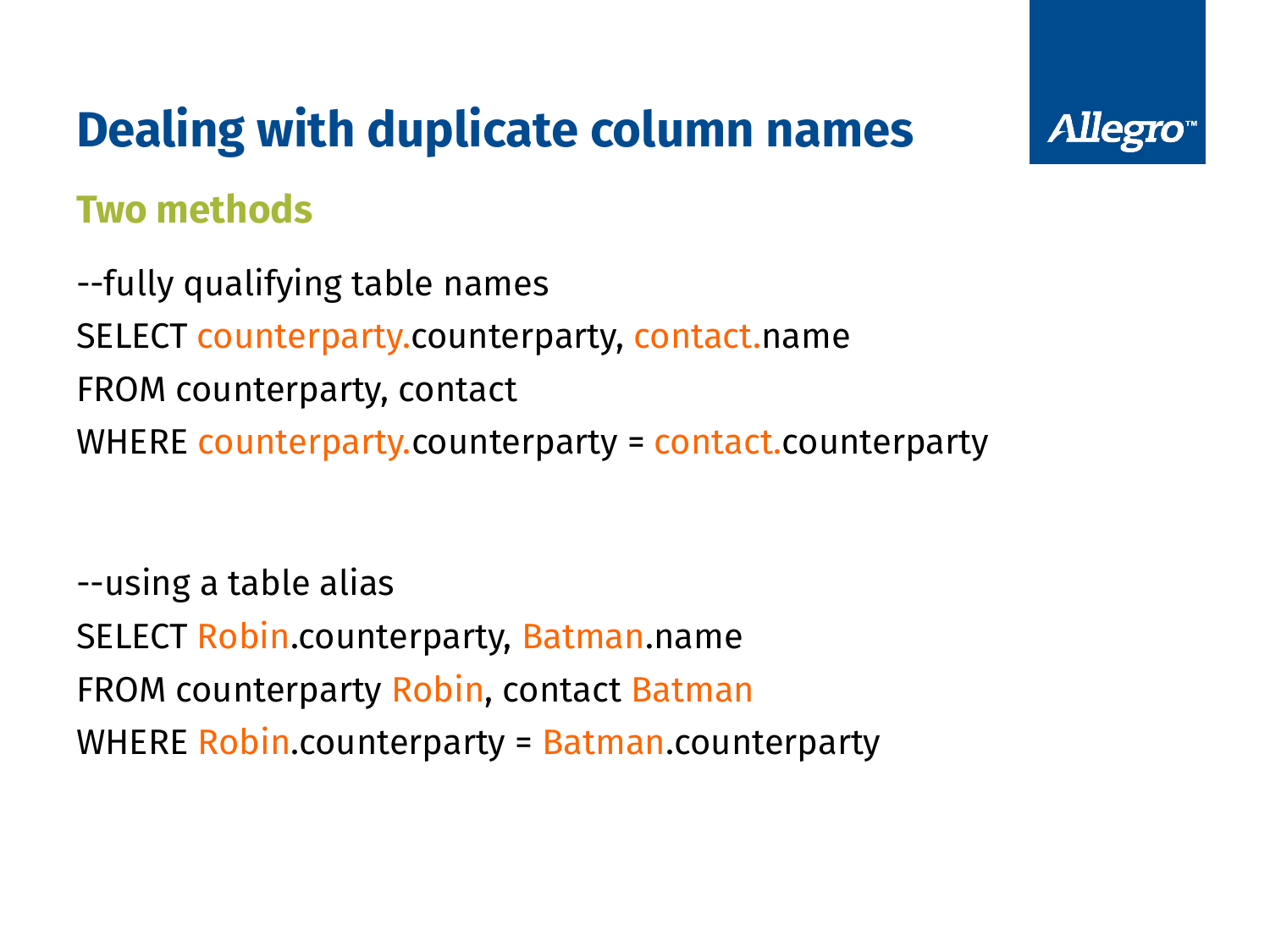

# Dealing with duplicate column names
Two methods
--fully qualifying table names
SELECT counterparty.counterparty, contact.name
FROM counterparty, contact
WHERE counterparty.counterparty = contact.counterparty

--using a table alias
SELECT Robin.counterparty, Batman.name
FROM counterparty Robin, contact Batman
WHERE Robin.counterparty = Batman.counterparty